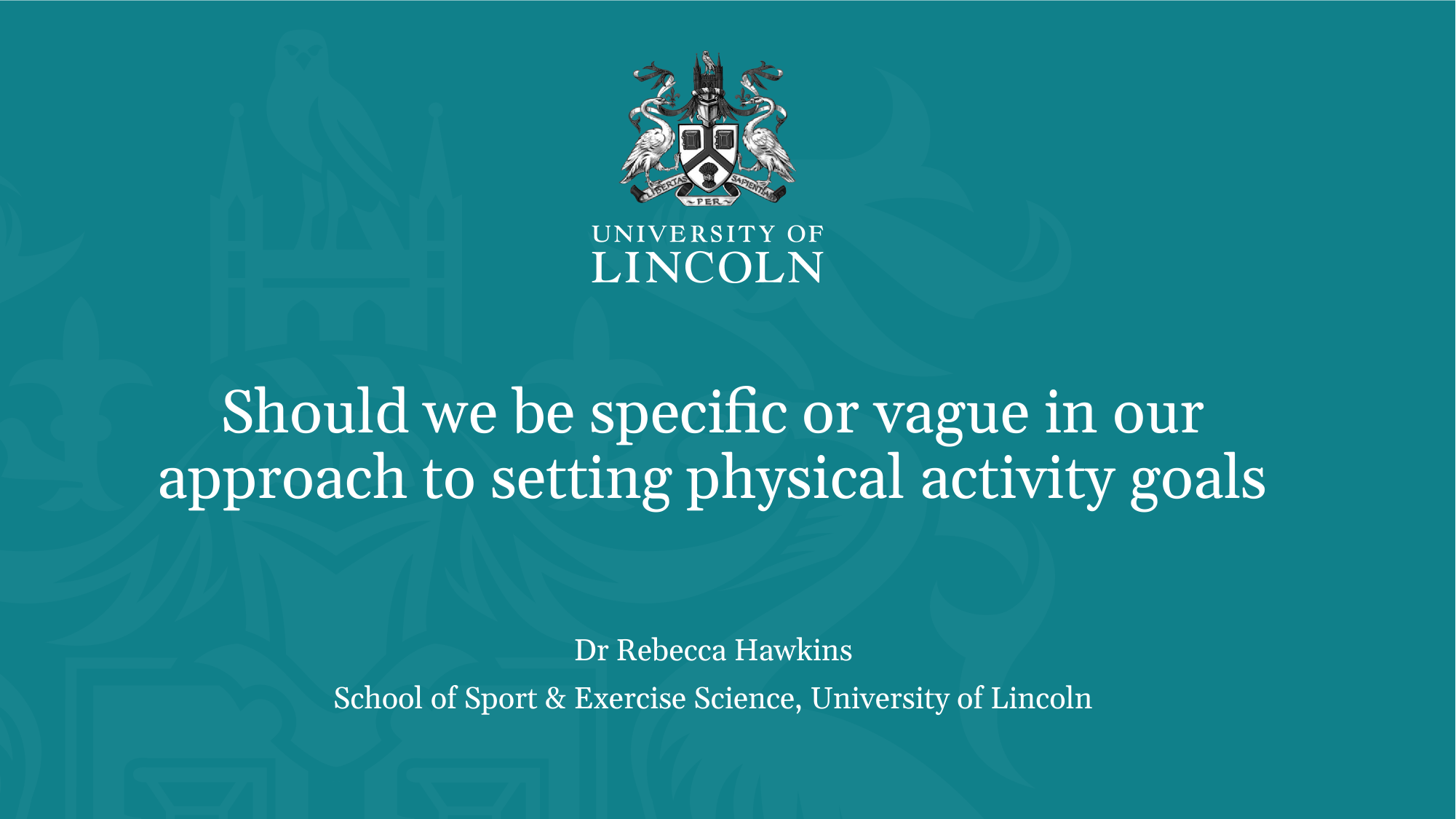

# Should we be specific or vague in our approach to setting physical activity goals
Dr Rebecca Hawkins
School of Sport & Exercise Science, University of Lincoln